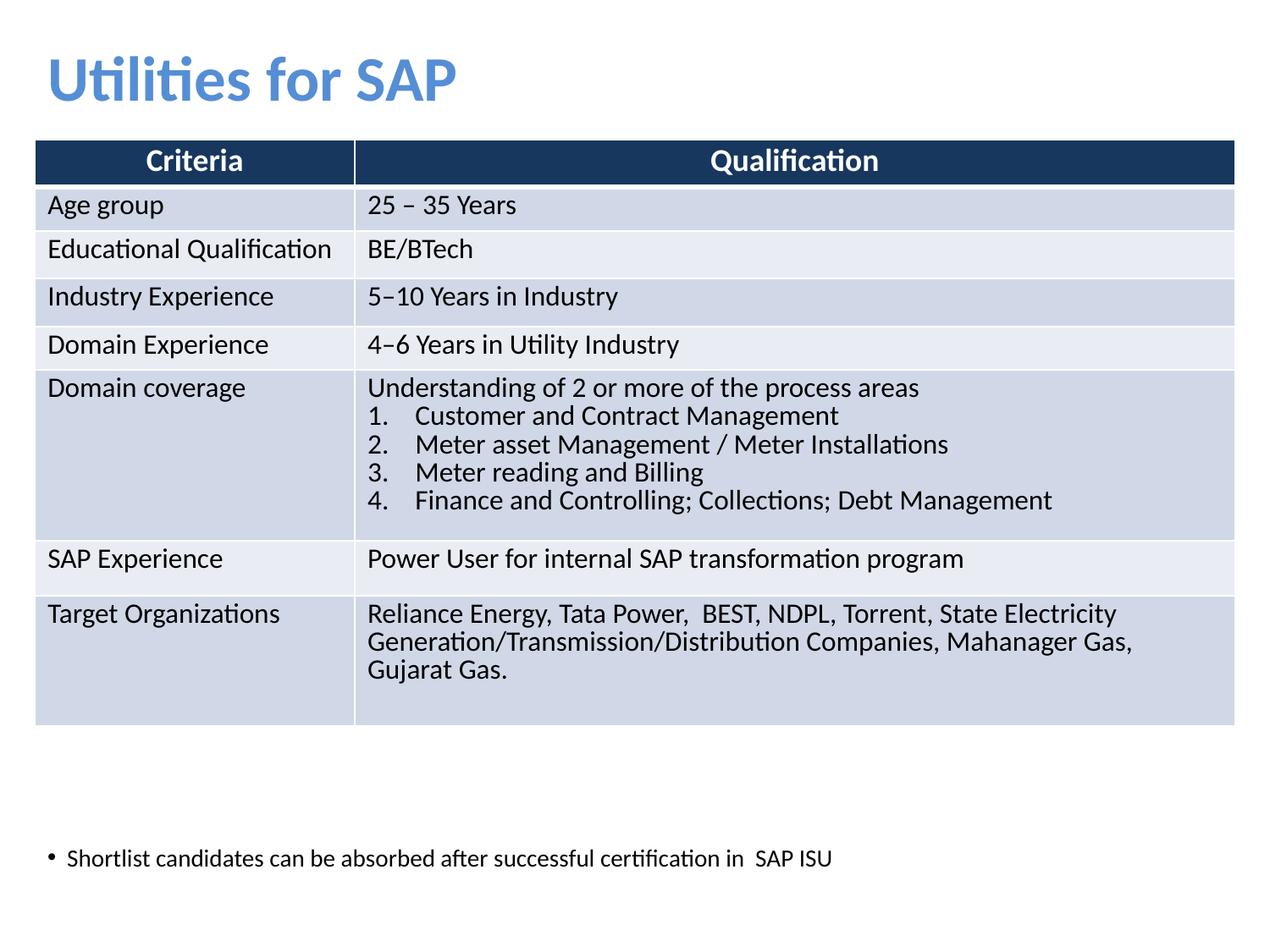

# Utilities for SAP
| Criteria | Qualification |
| --- | --- |
| Age group | 25 – 35 Years |
| Educational Qualification | BE/BTech |
| Industry Experience | 5–10 Years in Industry |
| Domain Experience | 4–6 Years in Utility Industry |
| Domain coverage | Understanding of 2 or more of the process areas Customer and Contract Management Meter asset Management / Meter Installations Meter reading and Billing Finance and Controlling; Collections; Debt Management |
| SAP Experience | Power User for internal SAP transformation program |
| Target Organizations | Reliance Energy, Tata Power, BEST, NDPL, Torrent, State Electricity Generation/Transmission/Distribution Companies, Mahanager Gas, Gujarat Gas. |
  Shortlist candidates can be absorbed after successful certification in  SAP ISU